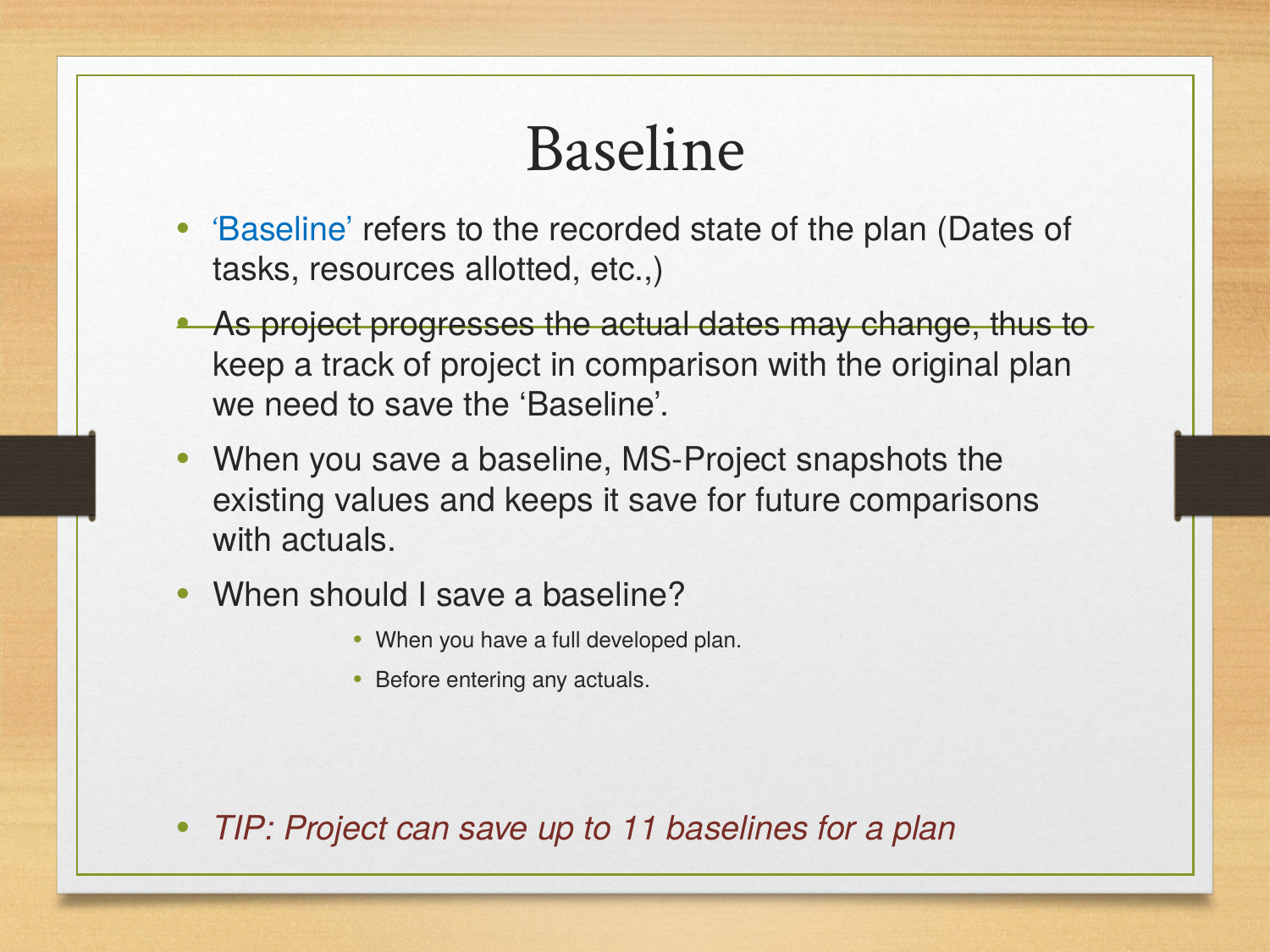

# Baseline
‘Baseline’ refers to the recorded state of the plan (Dates of tasks, resources allotted, etc.,)
As project progresses the actual dates may change, thus to keep a track of project in comparison with the original plan we need to save the ‘Baseline’.
When you save a baseline, MS-Project snapshots the existing values and keeps it save for future comparisons with actuals.
When should I save a baseline?
When you have a full developed plan.
Before entering any actuals.

TIP: Project can save up to 11 baselines for a plan